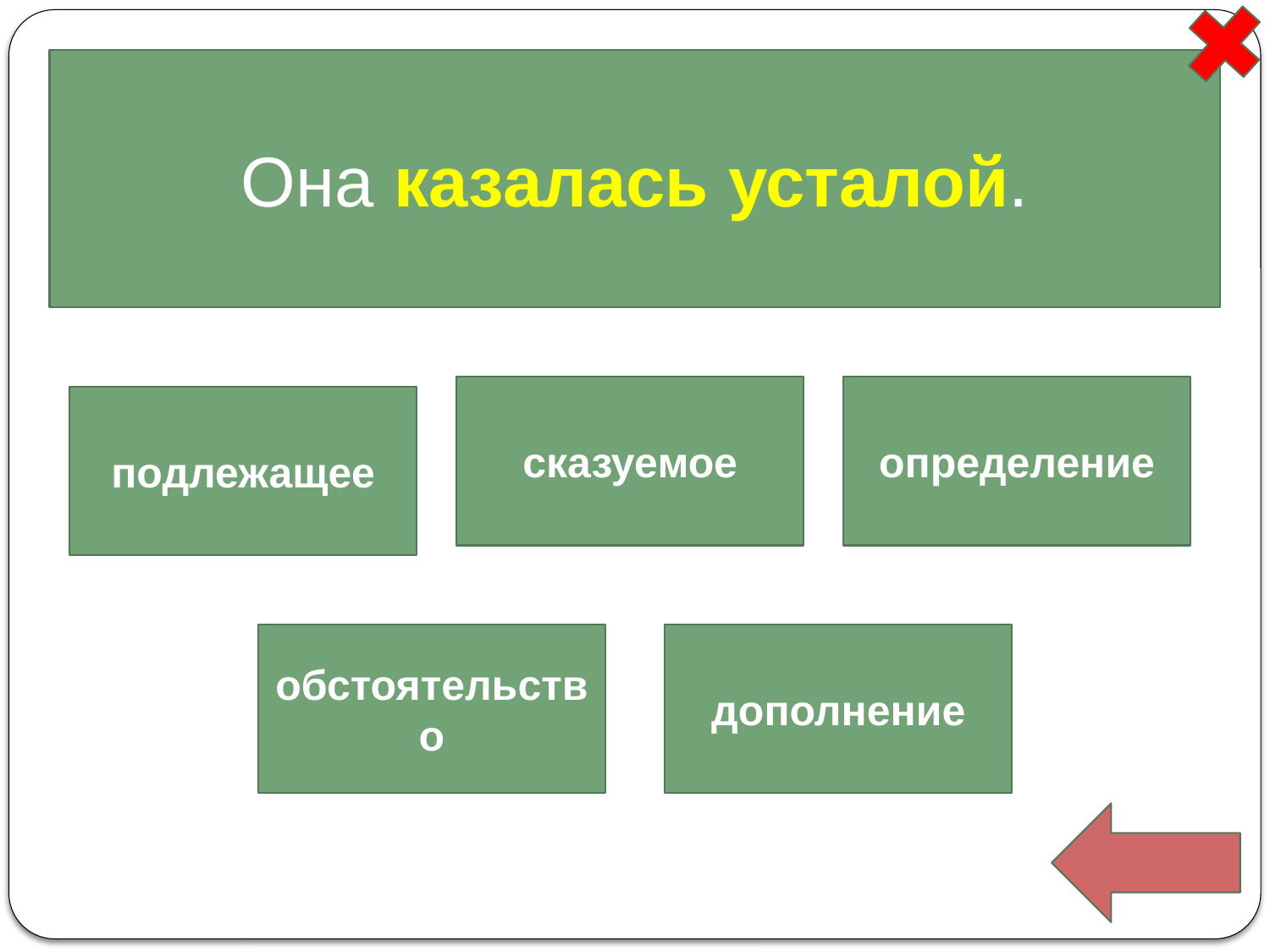

Она казалась усталой.
сказуемое
определение
подлежащее
обстоятельство
дополнение